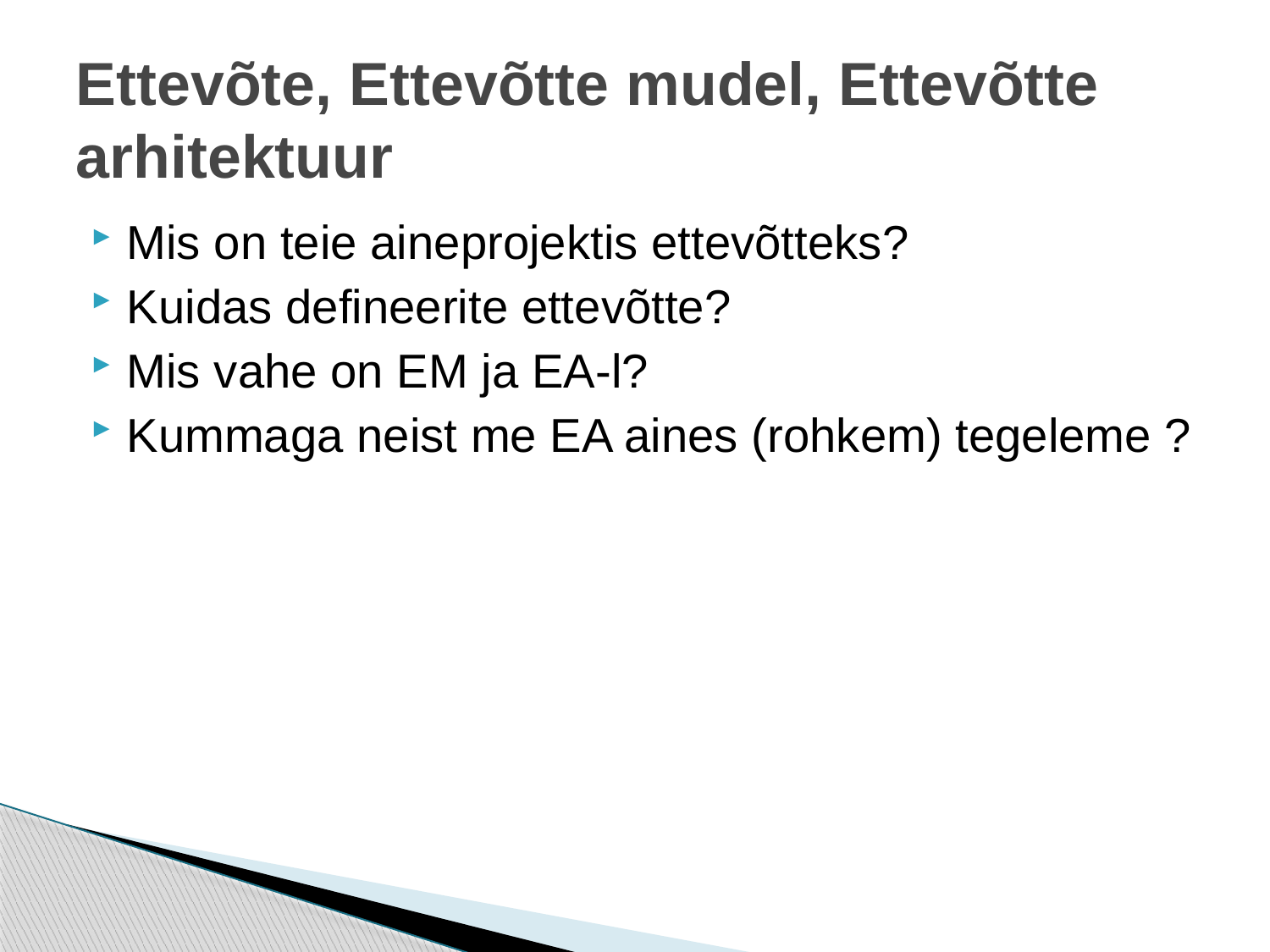

# Ettevõte, Ettevõtte mudel, Ettevõtte arhitektuur
Mis on teie aineprojektis ettevõtteks?
Kuidas defineerite ettevõtte?
Mis vahe on EM ja EA-l?
Kummaga neist me EA aines (rohkem) tegeleme ?